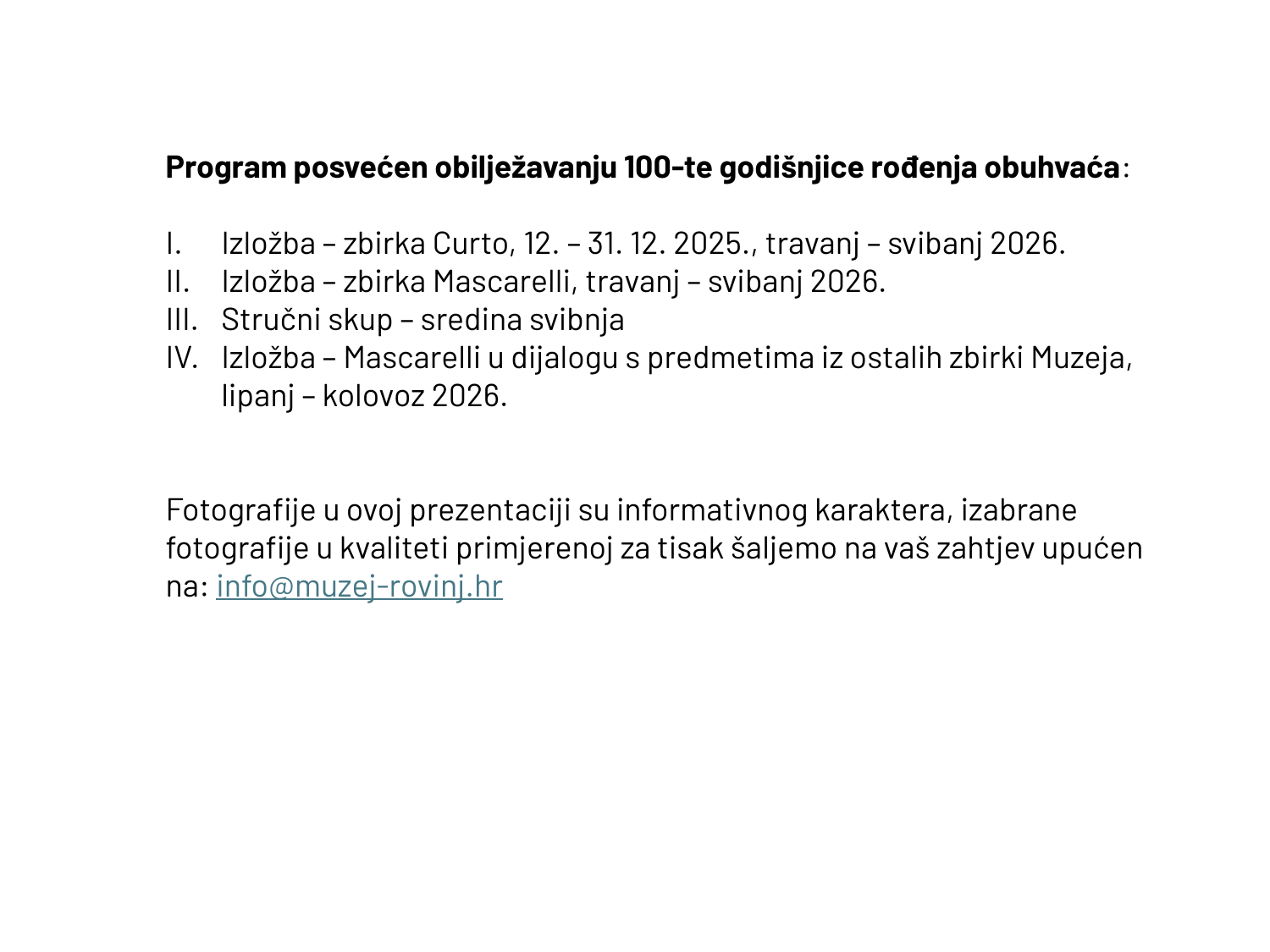

Program posvećen obilježavanju 100-te godišnjice rođenja obuhvaća:

Izložba – zbirka Curto, 12. – 31. 12. 2025., travanj – svibanj 2026.
Izložba – zbirka Mascarelli, travanj – svibanj 2026.
Stručni skup – sredina svibnja
Izložba – Mascarelli u dijalogu s predmetima iz ostalih zbirki Muzeja, lipanj – kolovoz 2026.

Fotografije u ovoj prezentaciji su informativnog karaktera, izabrane fotografije u kvaliteti primjerenoj za tisak šaljemo na vaš zahtjev upućen na: info@muzej-rovinj.hr